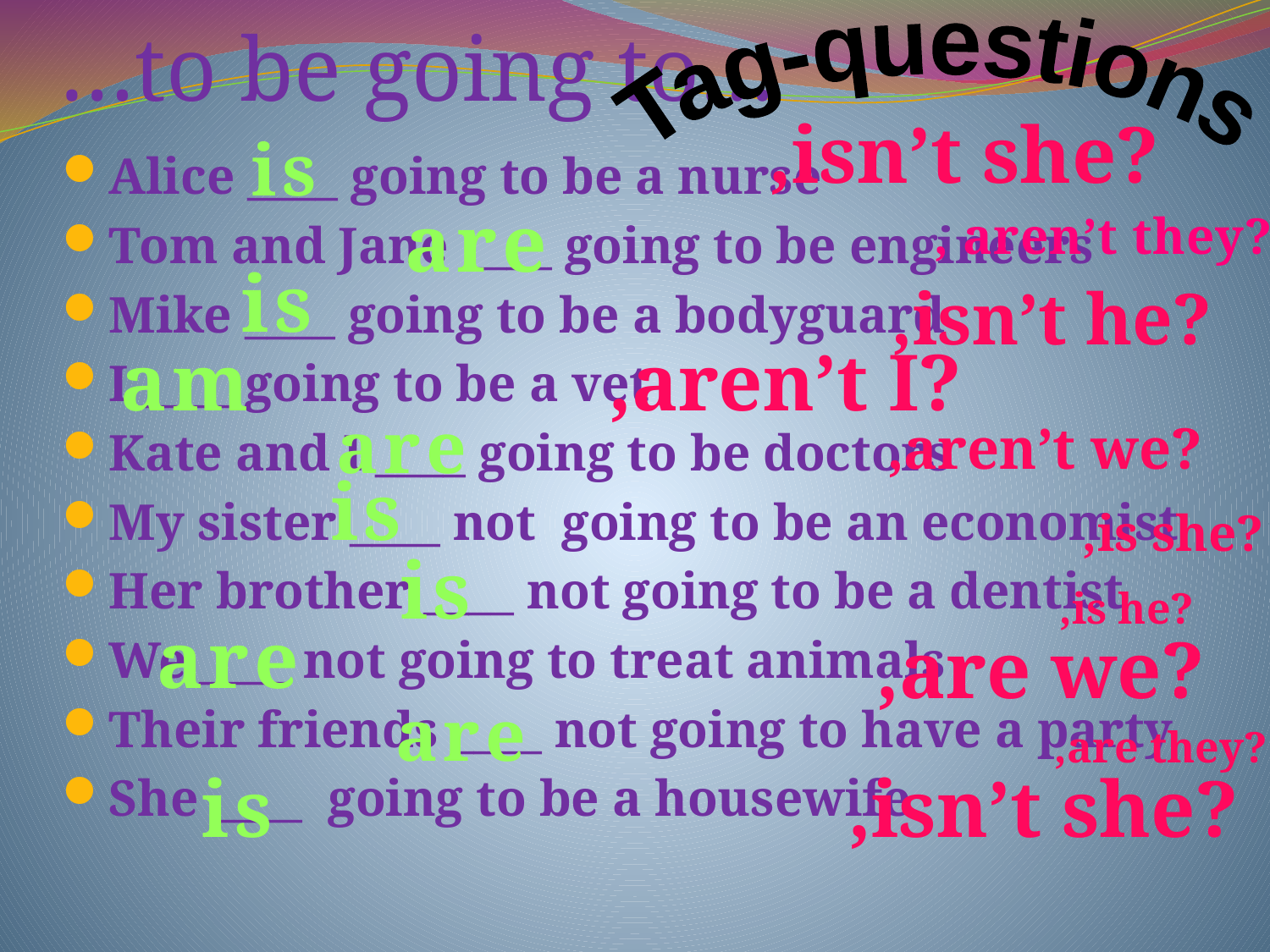

# …to be going to…
Tag-questions
,isn’t she?
is
Alice ____ going to be a nurse
Tom and Jane ____ going to be engineers
Mike ____ going to be a bodyguard
I ____ going to be a vet
Kate and I ____ going to be doctors
My sister ____ not  going to be an economist
Her brother ____ not going to be a dentist
We ____ not going to treat animals
Their friends ____ not going to have a party
She ____  going to be a housewife
are
, aren’t they?
is
,isn’t he?
am
,aren’t I?
are
,aren’t we?
is
,is she?
is
,is he?
are
,are we?
are
,are they?
is
,isn’t she?